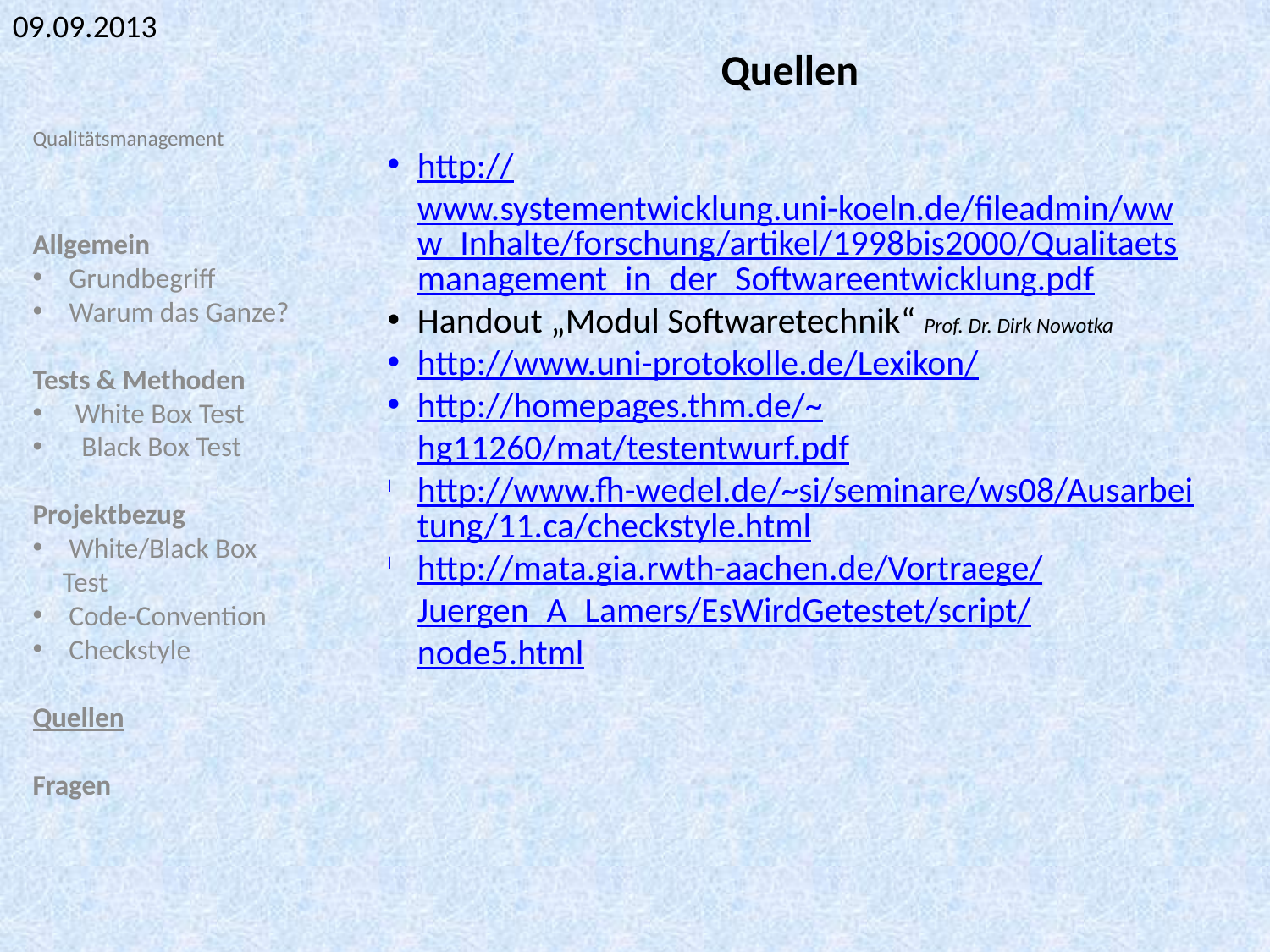

09.09.2013
Quellen

Qualitätsmanagement

Allgemein
 Grundbegriff
 Warum das Ganze?

Tests & Methoden
  White Box Test
   Black Box Test

Projektbezug
 White/Black Box Test
 Code-Convention
 Checkstyle

Quellen

Fragen

http://www.systementwicklung.uni-koeln.de/fileadmin/www_Inhalte/forschung/artikel/1998bis2000/Qualitaetsmanagement_in_der_Softwareentwicklung.pdf
Handout „Modul Softwaretechnik“ Prof. Dr. Dirk Nowotka
http://www.uni-protokolle.de/Lexikon/
http://homepages.thm.de/~hg11260/mat/testentwurf.pdf
http://www.fh-wedel.de/~si/seminare/ws08/Ausarbeitung/11.ca/checkstyle.html
http://mata.gia.rwth-aachen.de/Vortraege/Juergen_A_Lamers/EsWirdGetestet/script/node5.html